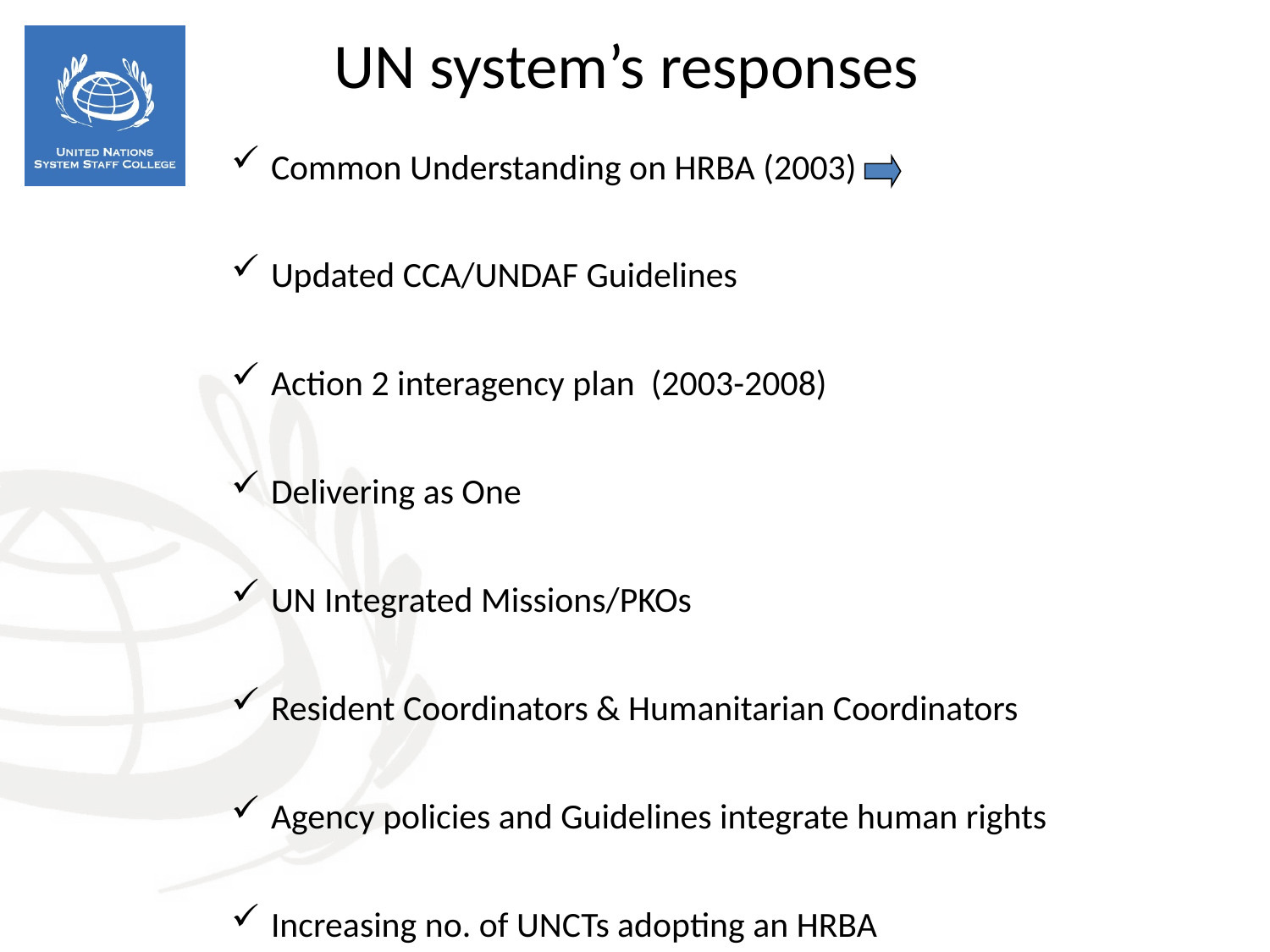

UN system’s responses
Common Understanding on HRBA (2003)

Updated CCA/UNDAF Guidelines

Action 2 interagency plan  (2003-2008)

Delivering as One

UN Integrated Missions/PKOs

Resident Coordinators & Humanitarian Coordinators

Agency policies and Guidelines integrate human rights

Increasing no. of UNCTs adopting an HRBA

Secretary-General:
Policy Committee decision on HR and Development  (2008)